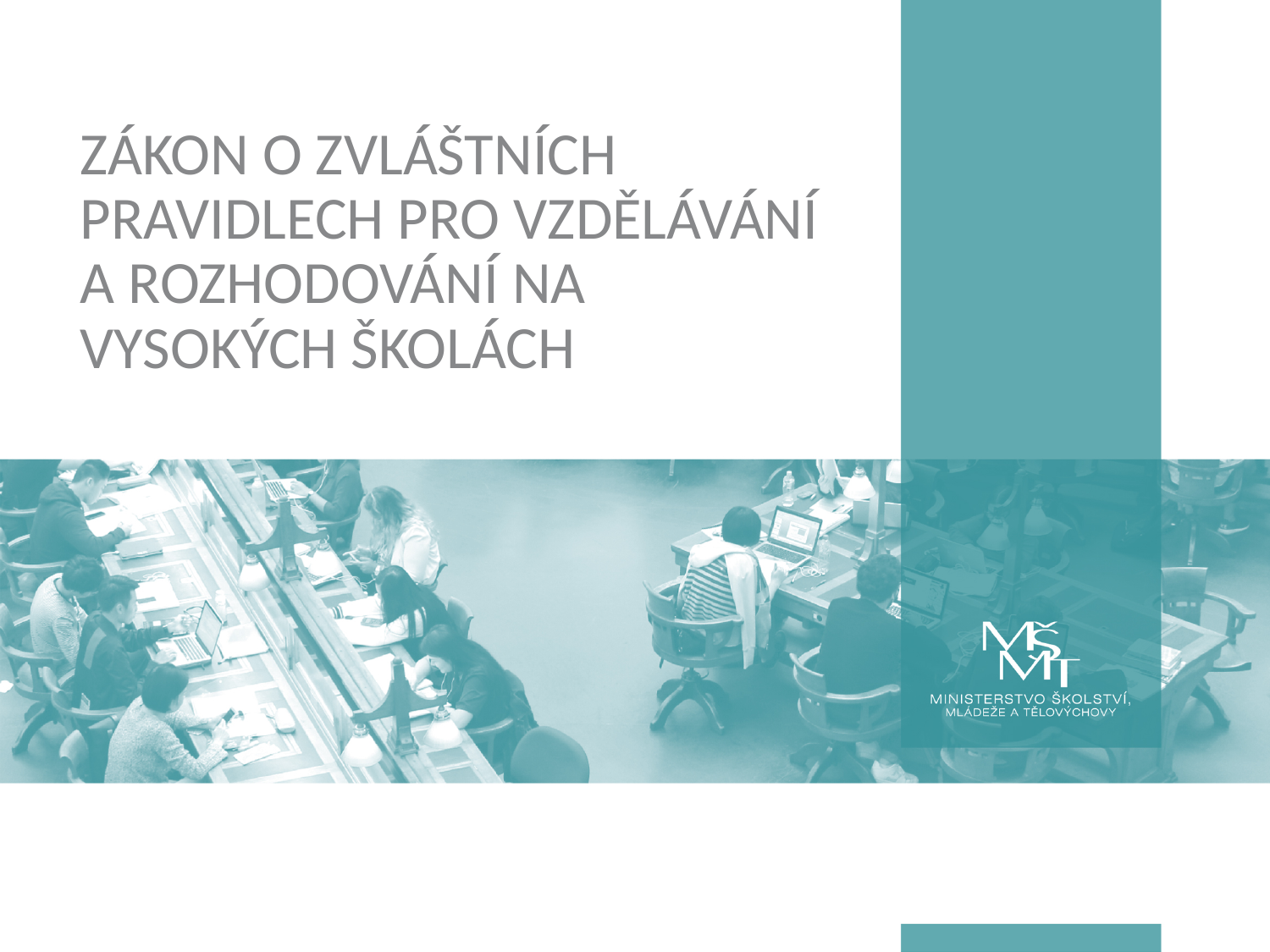

# Zákon o zvláštních pravidlech pro vzdělávání a rozhodování na vysokých školách